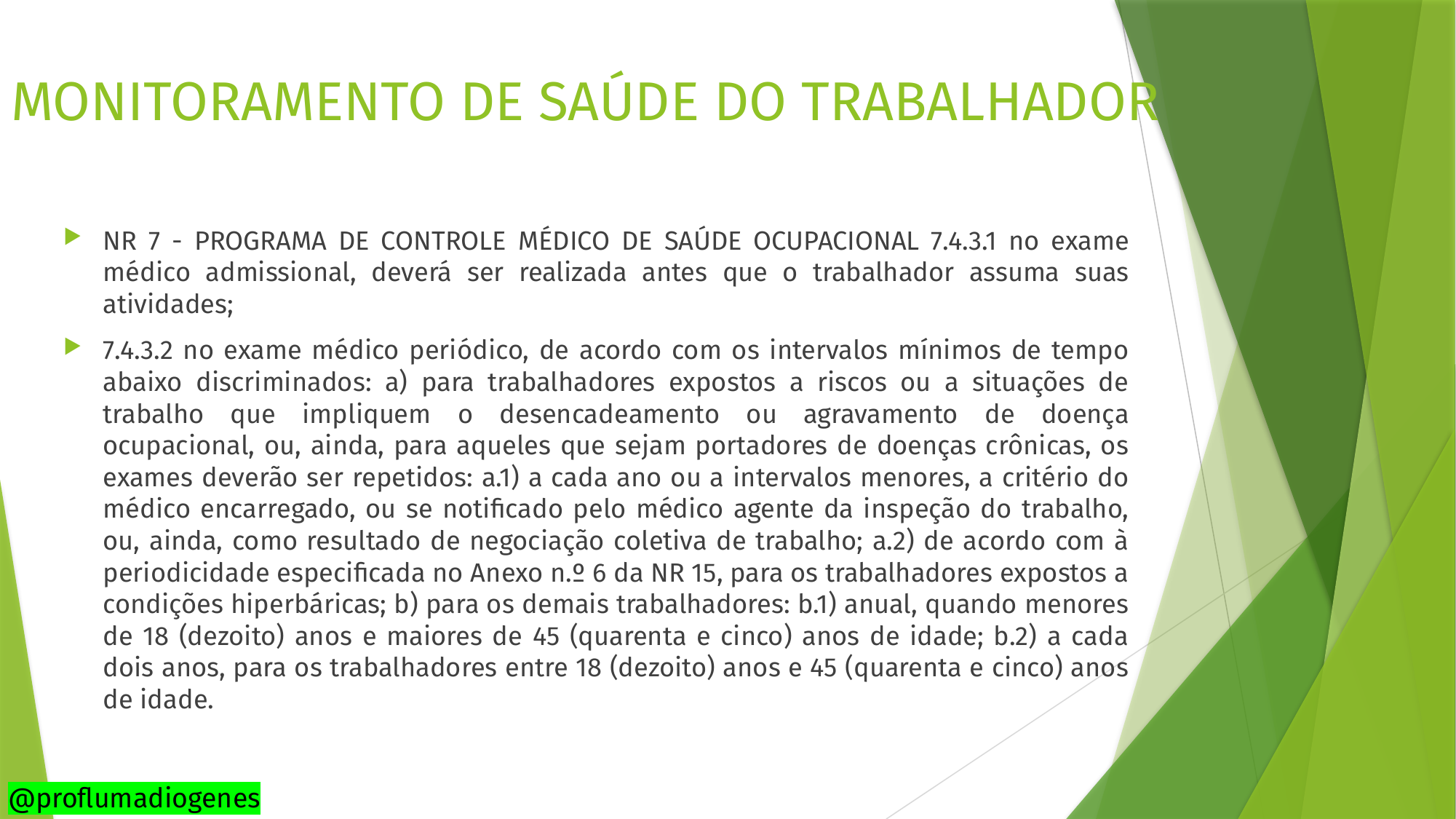

# MONITORAMENTO DE SAÚDE DO TRABALHADOR
NR 7 - PROGRAMA DE CONTROLE MÉDICO DE SAÚDE OCUPACIONAL 7.4.3.1 no exame médico admissional, deverá ser realizada antes que o trabalhador assuma suas atividades;
7.4.3.2 no exame médico periódico, de acordo com os intervalos mínimos de tempo abaixo discriminados: a) para trabalhadores expostos a riscos ou a situações de trabalho que impliquem o desencadeamento ou agravamento de doença ocupacional, ou, ainda, para aqueles que sejam portadores de doenças crônicas, os exames deverão ser repetidos: a.1) a cada ano ou a intervalos menores, a critério do médico encarregado, ou se notificado pelo médico agente da inspeção do trabalho, ou, ainda, como resultado de negociação coletiva de trabalho; a.2) de acordo com à periodicidade especificada no Anexo n.º 6 da NR 15, para os trabalhadores expostos a condições hiperbáricas; b) para os demais trabalhadores: b.1) anual, quando menores de 18 (dezoito) anos e maiores de 45 (quarenta e cinco) anos de idade; b.2) a cada dois anos, para os trabalhadores entre 18 (dezoito) anos e 45 (quarenta e cinco) anos de idade.
@proflumadiogenes